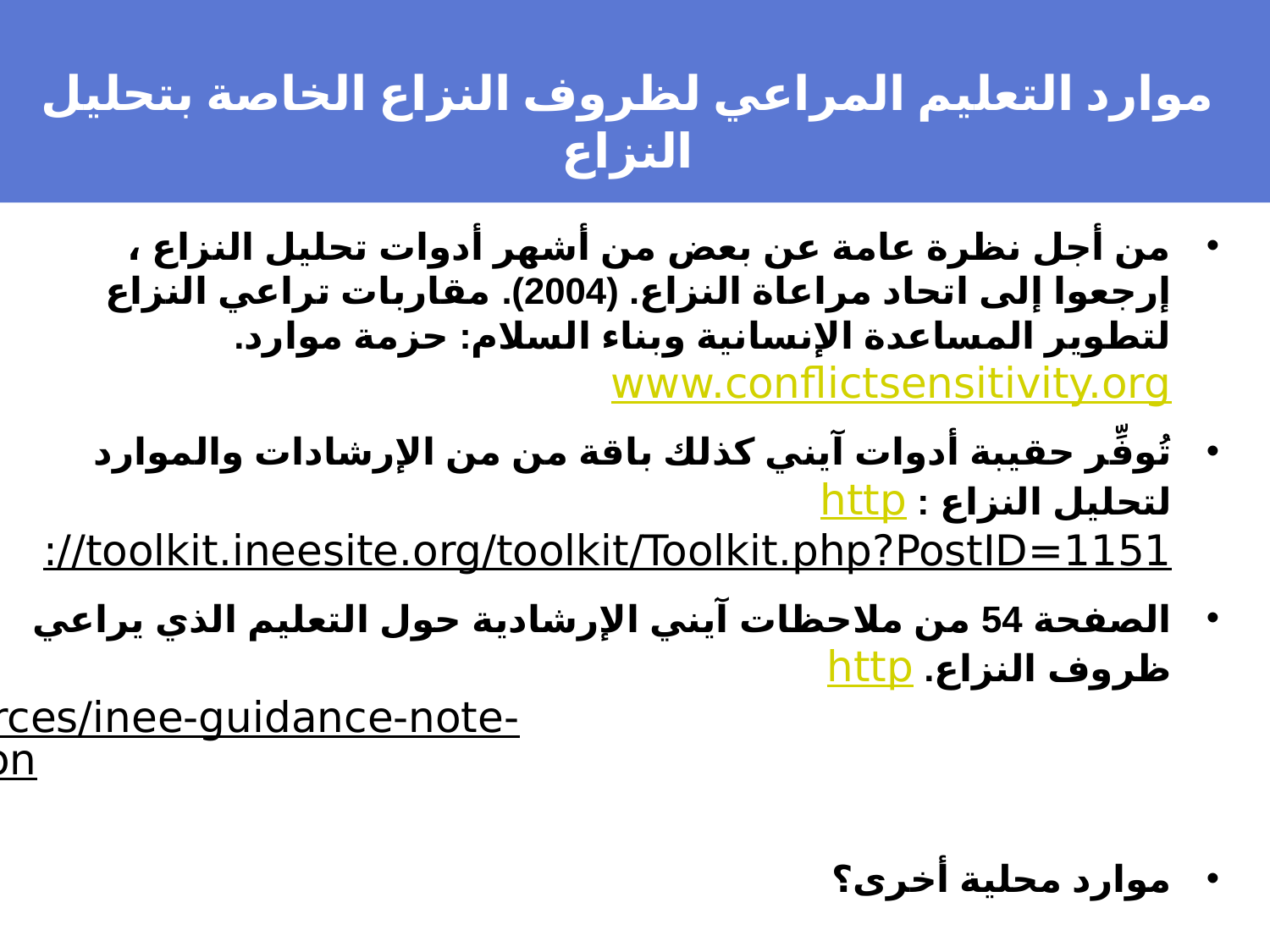

موارد التعليم المراعي لظروف النزاع الخاصة بتحليل النزاع
من أجل نظرة عامة عن بعض من أشهر أدوات تحليل النزاع ، إرجعوا إلى اتحاد مراعاة النزاع. (2004). مقاربات تراعي النزاع لتطوير المساعدة الإنسانية وبناء السلام: حزمة موارد. www.conflictsensitivity.org
تُوفِّر حقيبة أدوات آيني كذلك باقة من من الإرشادات والموارد لتحليل النزاع : http://toolkit.ineesite.org/toolkit/Toolkit.php?PostID=1151
الصفحة 54 من ملاحظات آيني الإرشادية حول التعليم الذي يراعي ظروف النزاع. http://www.ineesite.org/en/resources/inee-guidance-note-on-conflict-sensitive-education
موارد محلية أخرى؟